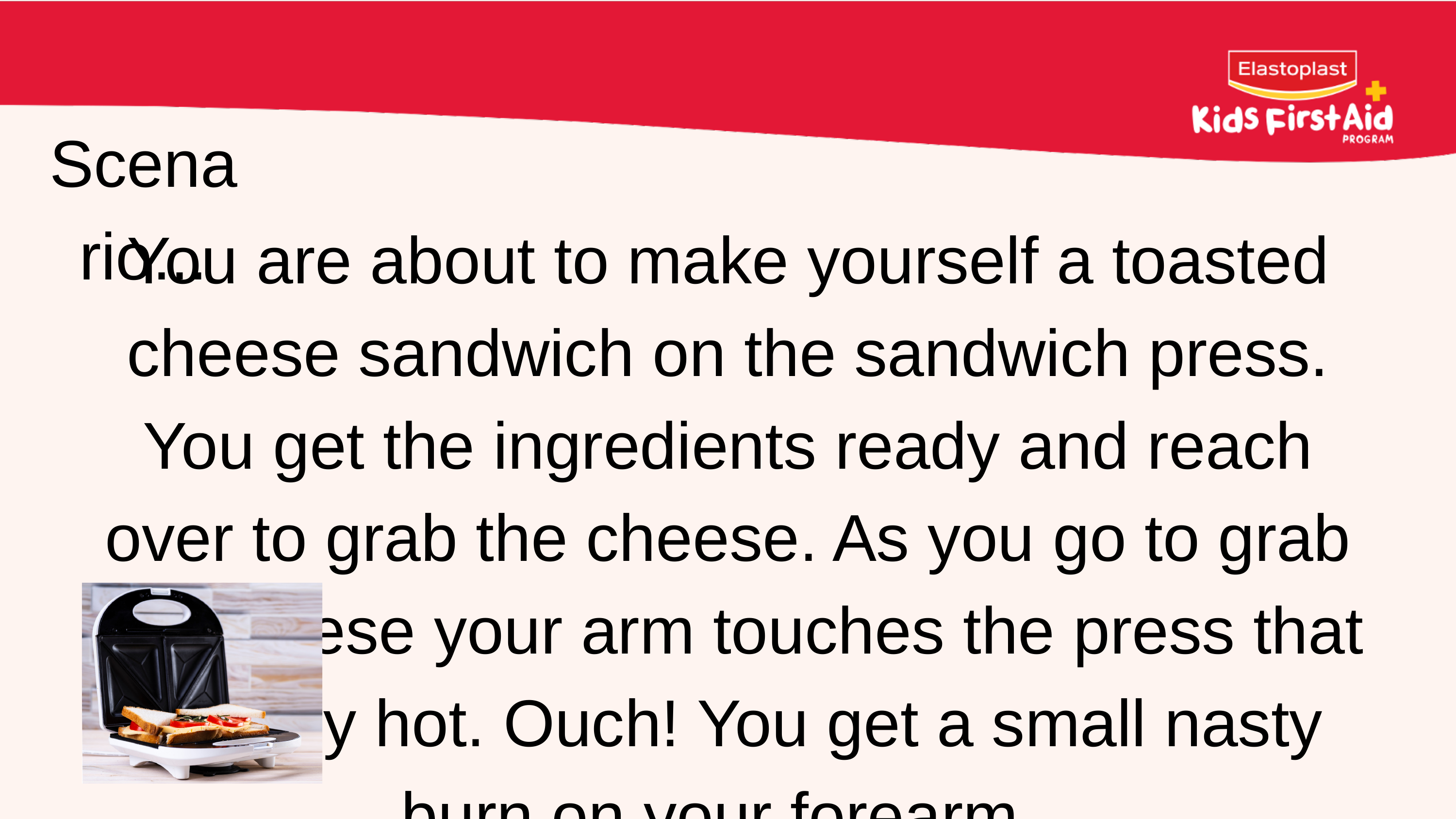

Scenario...
You are about to make yourself a toasted cheese sandwich on the sandwich press. You get the ingredients ready and reach over to grab the cheese. As you go to grab the cheese your arm touches the press that is really hot. Ouch! You get a small nasty burn on your forearm.
What should you do?

23